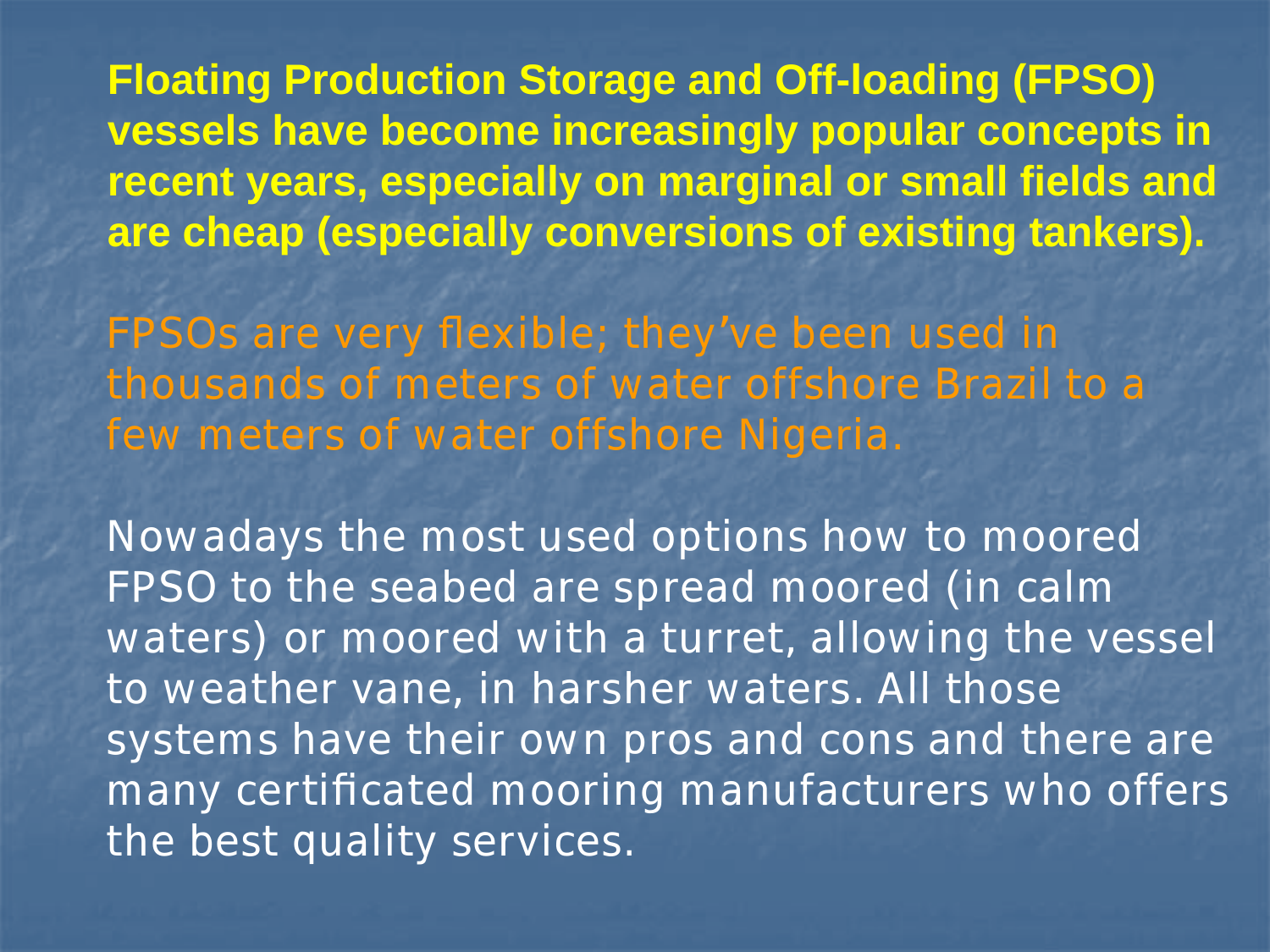

Floating Production Storage and Off-loading (FPSO) vessels have become increasingly popular concepts in recent years, especially on marginal or small fields and are cheap (especially conversions of existing tankers).

FPSOs are very flexible; they’ve been used in thousands of meters of water offshore Brazil to a few meters of water offshore Nigeria.

Nowadays the most used options how to moored FPSO to the seabed are spread moored (in calm waters) or moored with a turret, allowing the vessel to weather vane, in harsher waters. All those systems have their own pros and cons and there are many certificated mooring manufacturers who offers the best quality services.